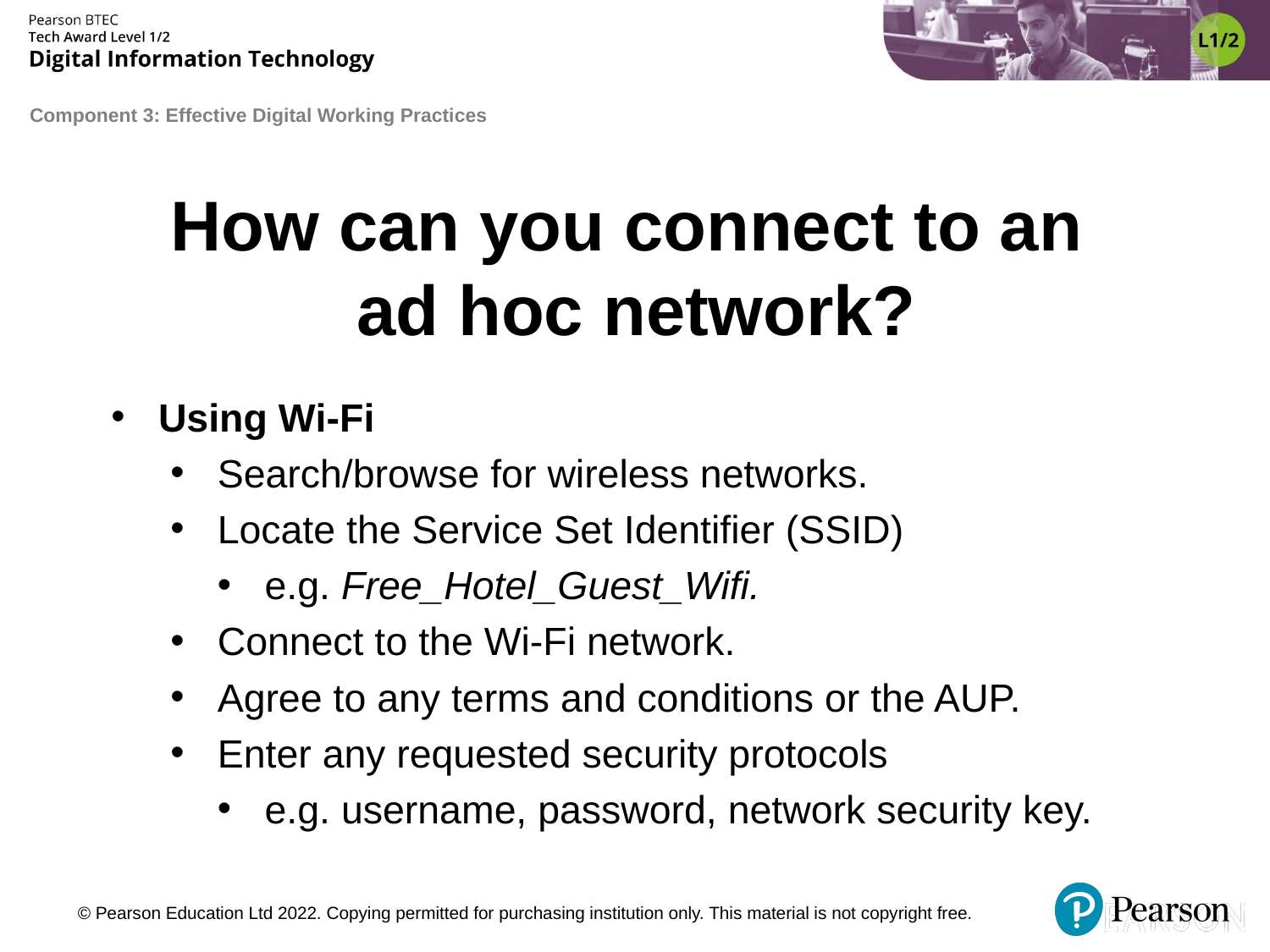

# How can you connect to an ad hoc network?
Using Wi-Fi
Search/browse for wireless networks.
Locate the Service Set Identifier (SSID)
e.g. Free_Hotel_Guest_Wifi.
Connect to the Wi-Fi network.
Agree to any terms and conditions or the AUP.
Enter any requested security protocols
e.g. username, password, network security key.
© Pearson Education Ltd 2022. Copying permitted for purchasing institution only. This material is not copyright free.